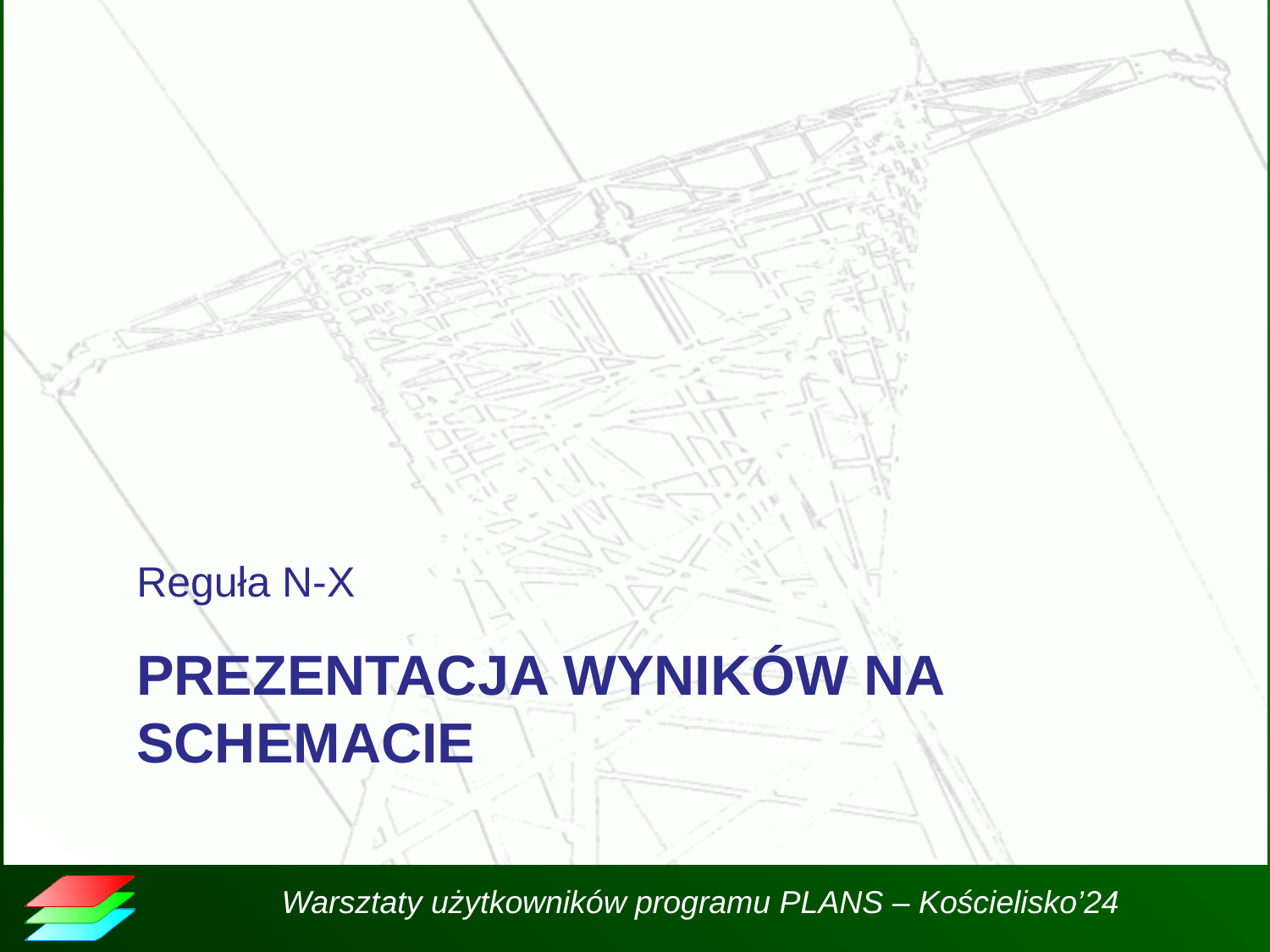

Reguła N-X
# Prezentacja wyników na schemacie